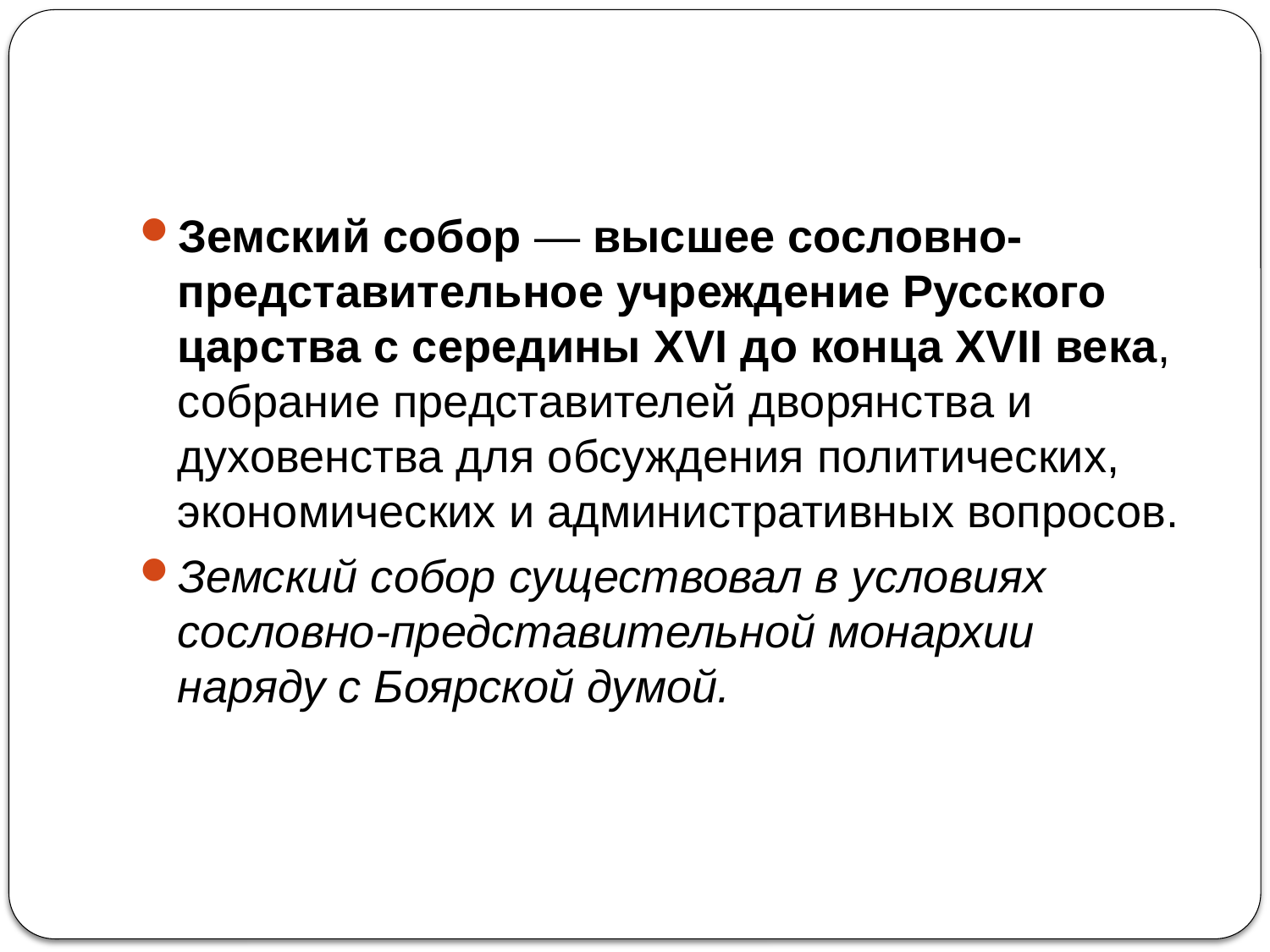

#
Земский собор — высшее сословно-представительное учреждение Русского царства с середины XVI до конца XVII века, собрание представителей дворянства и духовенства для обсуждения политических, экономических и административных вопросов.
Земский собор существовал в условиях сословно-представительной монархии наряду с Боярской думой.